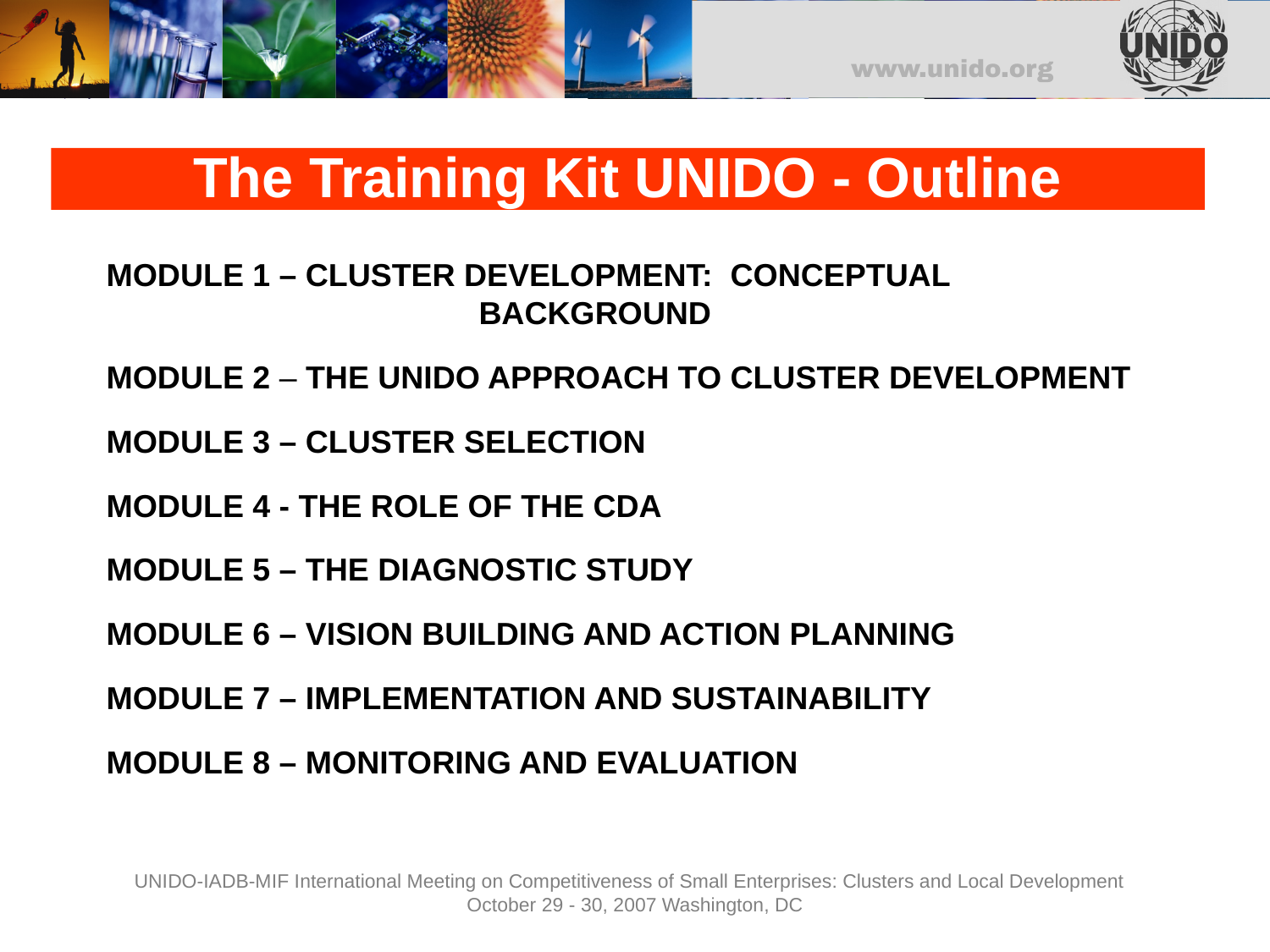

# The Training Kit UNIDO - Outline
MODULE 1 – CLUSTER DEVELOPMENT:  CONCEPTUAL 			        BACKGROUND

MODULE 2 – THE UNIDO APPROACH TO CLUSTER DEVELOPMENT

MODULE 3 – CLUSTER SELECTION

MODULE 4 - THE ROLE OF THE CDA

MODULE 5 – THE DIAGNOSTIC STUDY

MODULE 6 – VISION BUILDING AND ACTION PLANNING

MODULE 7 – IMPLEMENTATION AND SUSTAINABILITY

MODULE 8 – MONITORING AND EVALUATION